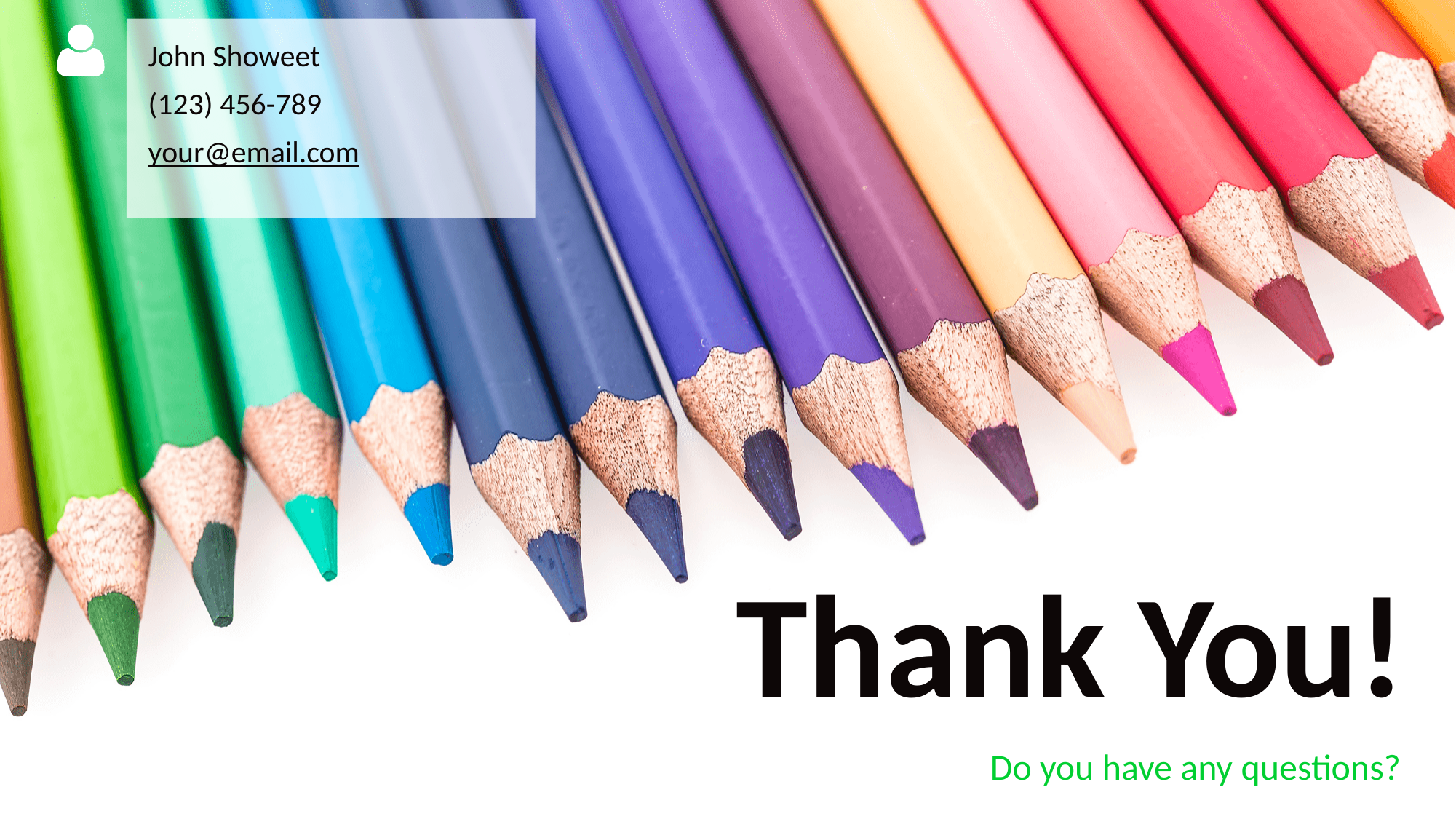

John Showeet
(123) 456-789
your@email.com

# Thank You!
Do you have any questions?